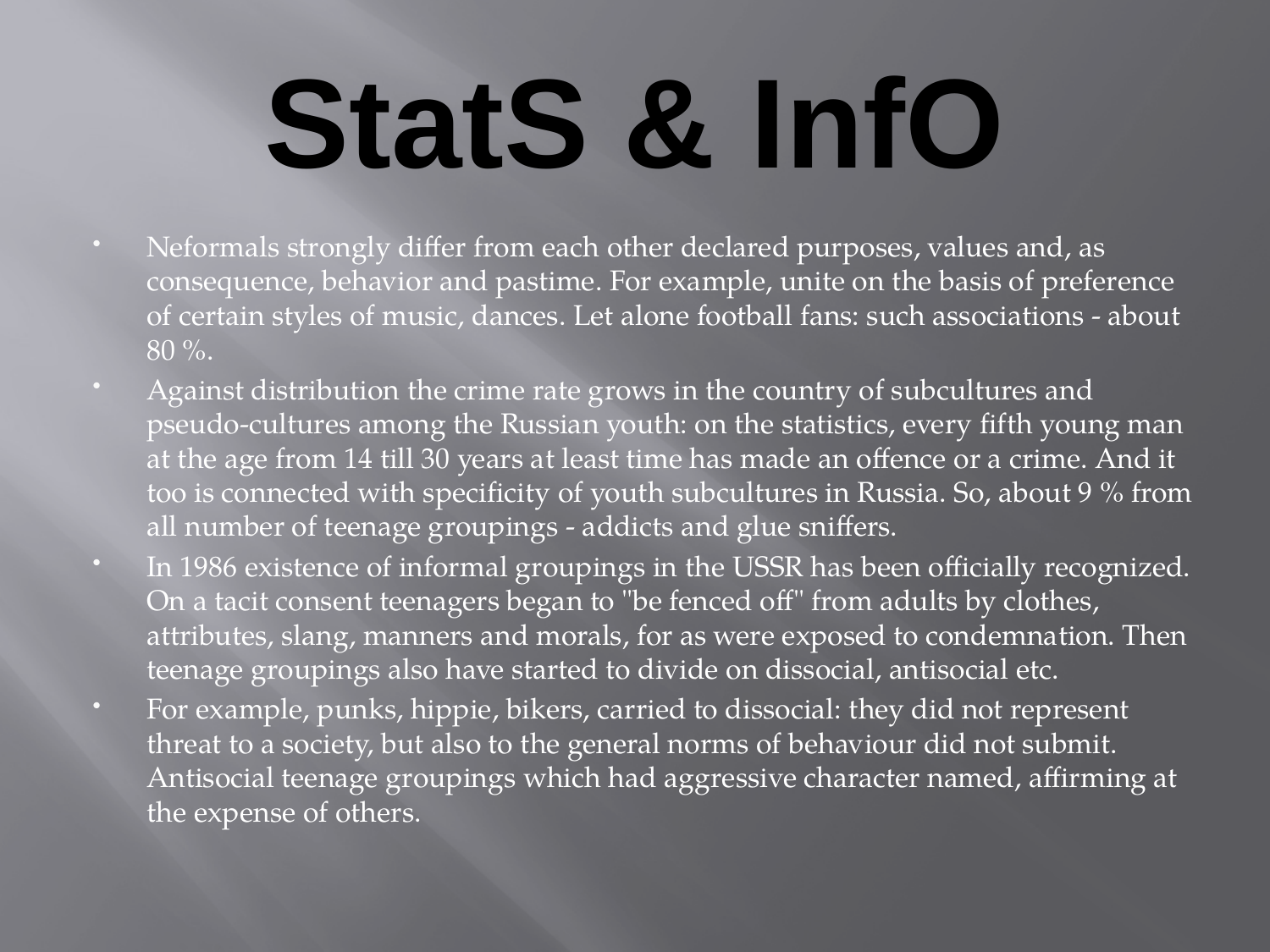

# StatS & InfO
Neformals strongly differ from each other declared purposes, values and, as consequence, behavior and pastime. For example, unite on the basis of preference of certain styles of music, dances. Let alone football fans: such associations - about 80 %.
Against distribution the crime rate grows in the country of subcultures and pseudo-cultures among the Russian youth: on the statistics, every fifth young man at the age from 14 till 30 years at least time has made an offence or a crime. And it too is connected with specificity of youth subcultures in Russia. So, about 9 % from all number of teenage groupings - addicts and glue sniffers.
In 1986 existence of informal groupings in the USSR has been officially recognized. On a tacit consent teenagers began to "be fenced off" from adults by clothes, attributes, slang, manners and morals, for as were exposed to condemnation. Then teenage groupings also have started to divide on dissocial, antisocial etc.
For example, punks, hippie, bikers, carried to dissocial: they did not represent threat to a society, but also to the general norms of behaviour did not submit. Antisocial teenage groupings which had aggressive character named, affirming at the expense of others.